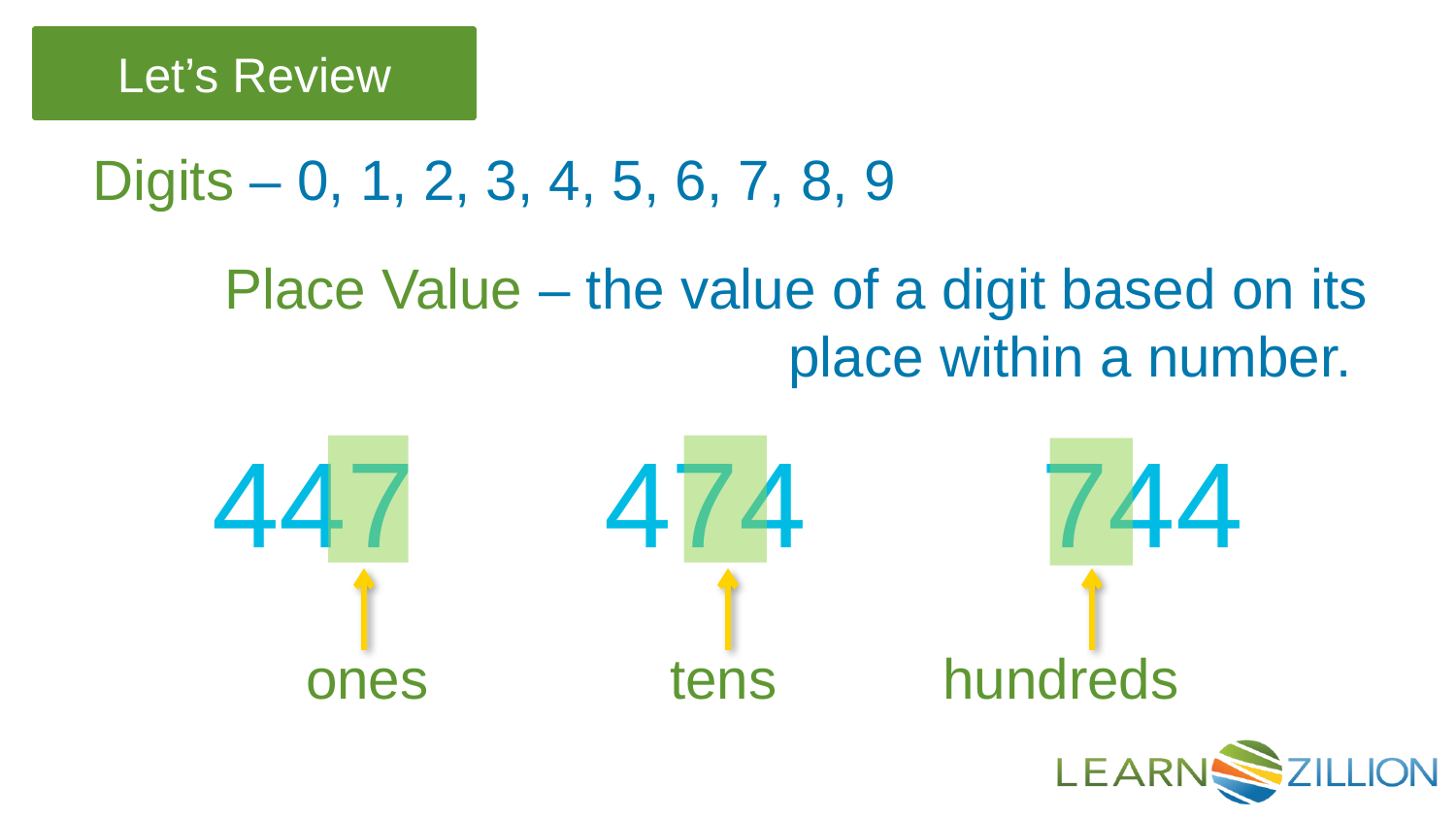

Digits – 0, 1, 2, 3, 4, 5, 6, 7, 8, 9
Place Value – the value of a digit based on its place within a number.
447 	   474	   744

ones
tens
hundreds